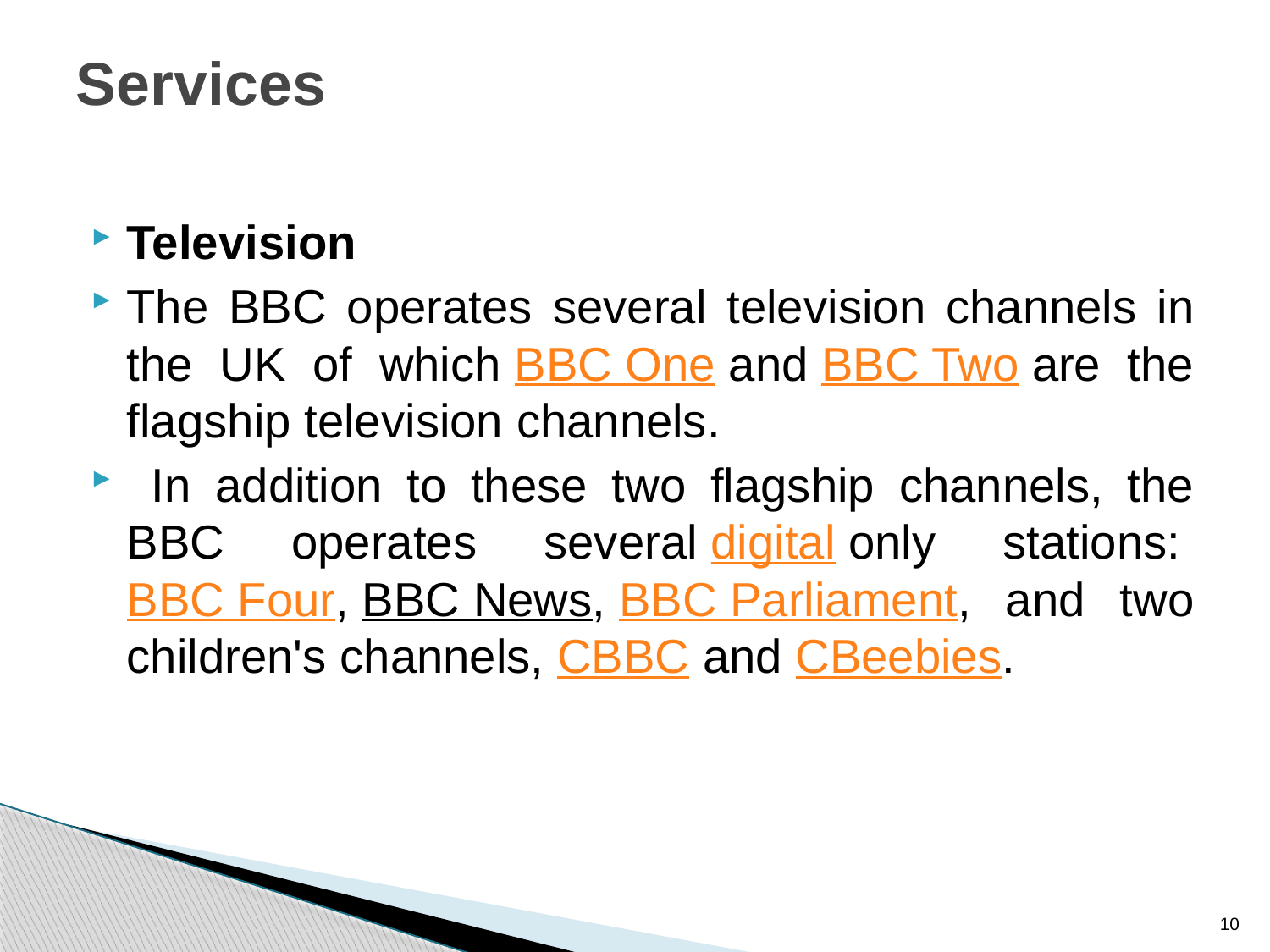

# Services
Television
The BBC operates several television channels in the UK of which BBC One and BBC Two are the flagship television channels.
 In addition to these two flagship channels, the BBC operates several digital only stations: BBC Four, BBC News, BBC Parliament, and two children's channels, CBBC and CBeebies.
10